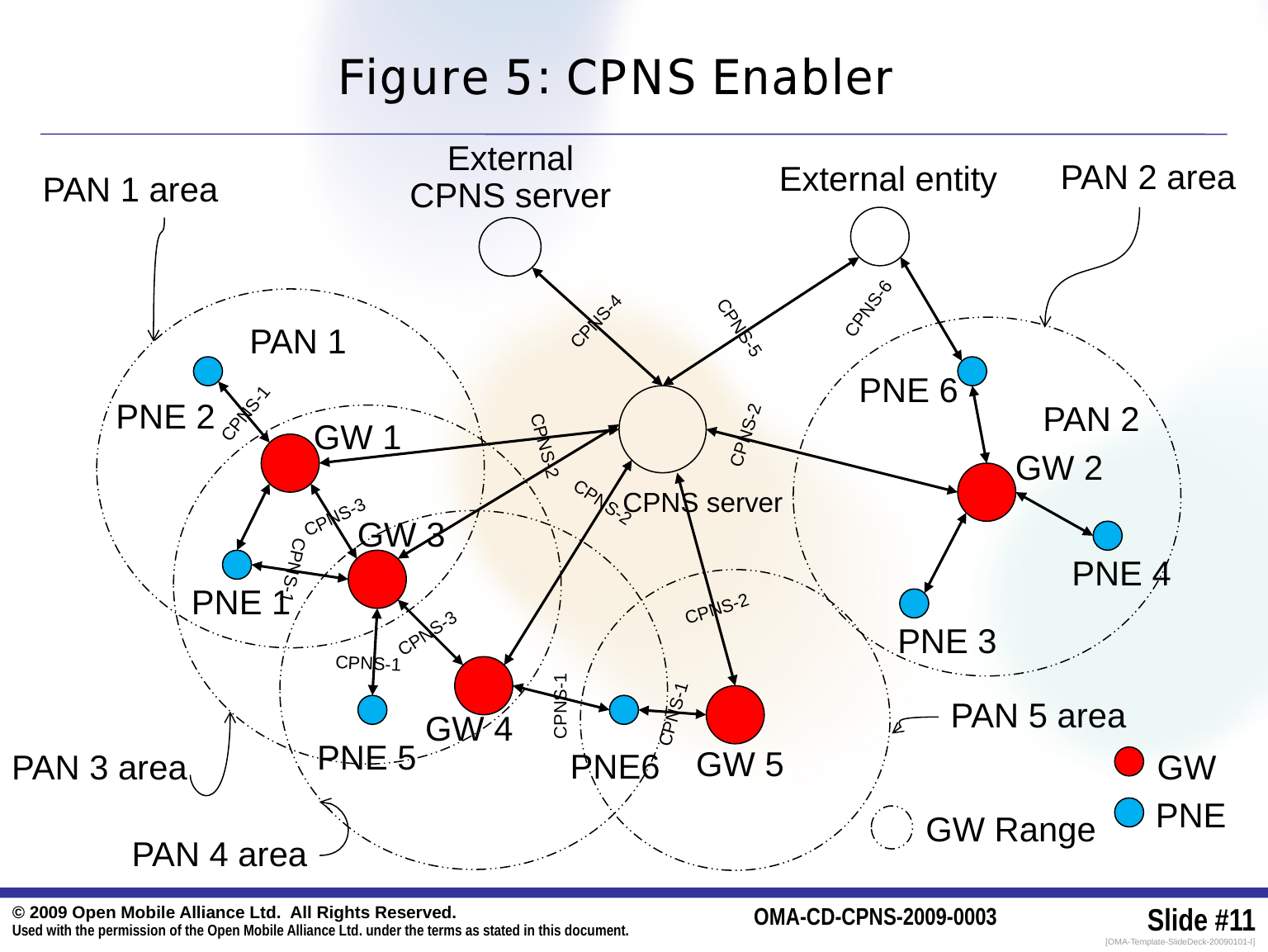

Figure 5: CPNS Enabler
External
CPNS server
PAN 2 area
External entity
PAN 1 area

CPNS-6
CPNS-4
CPNS-5

PAN 1

PNE 6

PNE 2
PAN 2
CPNS-1

GW 1
CPNS-2
CPNS-2

GW 2

CPNS server
CPNS-2
CPNS-3

GW 3

PNE 4
CPNS-1

PNE 1

CPNS-2
CPNS-3
PNE 3
CPNS-1

CPNS-1
PAN 5 area

CPNS-1
GW 4
PNE 5
GW 5
PNE6
PAN 3 area
GW

PNE

GW Range
PAN 4 area